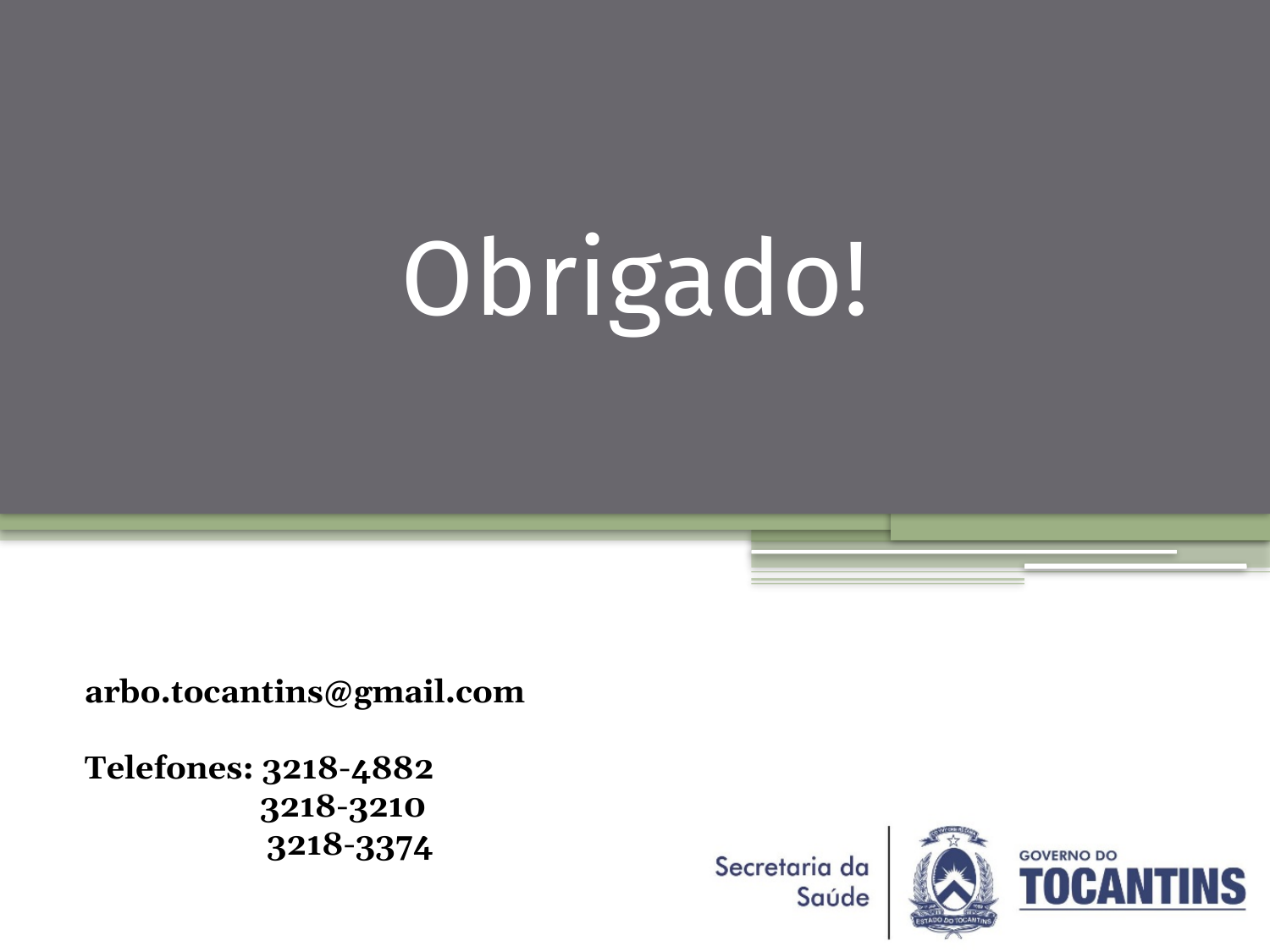

# Obrigado!
arbo.tocantins@gmail.com

Telefones: 3218-4882
	      3218-3210
        3218-3374